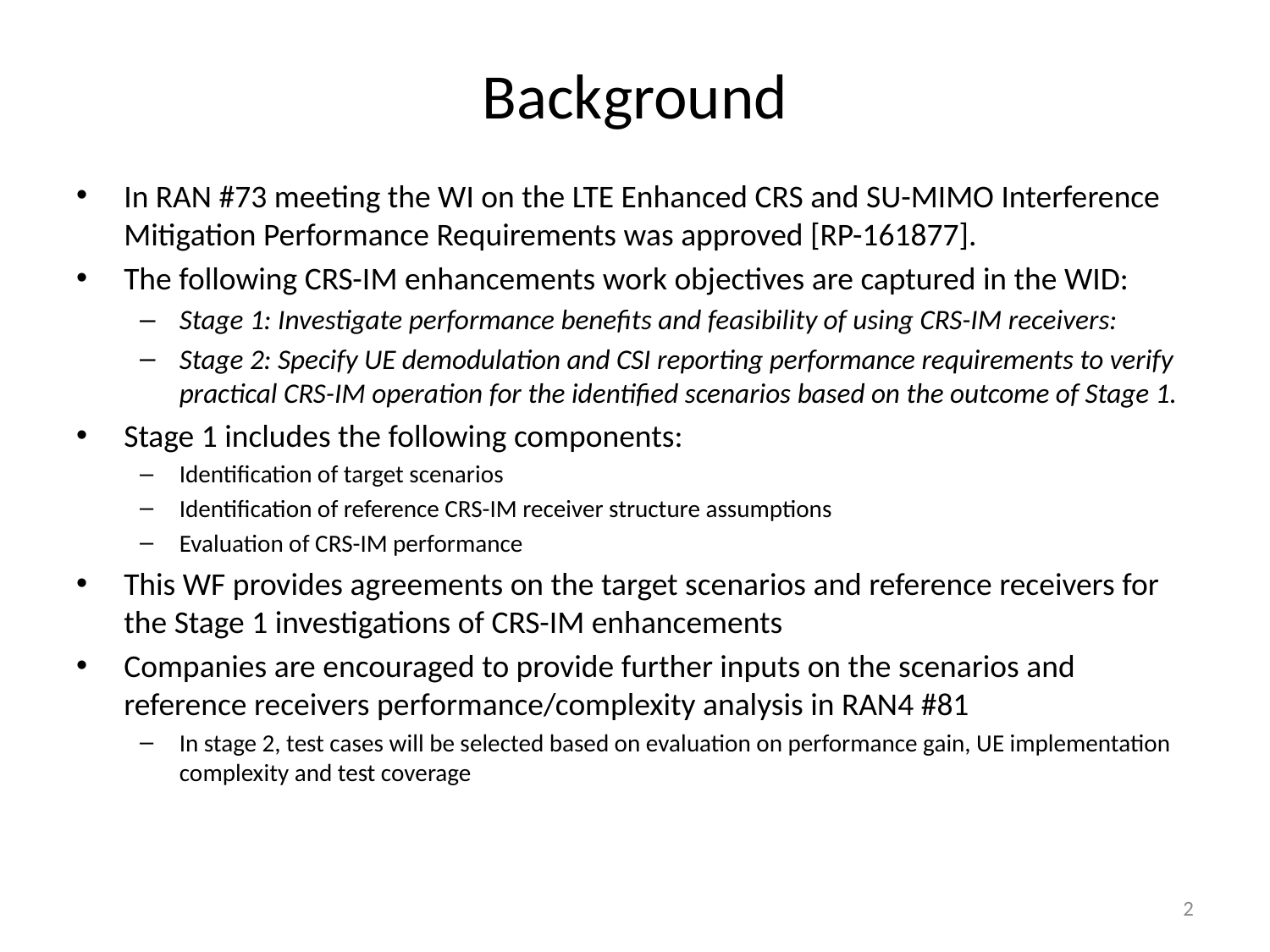

# Background
In RAN #73 meeting the WI on the LTE Enhanced CRS and SU-MIMO Interference Mitigation Performance Requirements was approved [RP-161877].
The following CRS-IM enhancements work objectives are captured in the WID:
Stage 1: Investigate performance benefits and feasibility of using CRS-IM receivers:
Stage 2: Specify UE demodulation and CSI reporting performance requirements to verify practical CRS-IM operation for the identified scenarios based on the outcome of Stage 1.
Stage 1 includes the following components:
Identification of target scenarios
Identification of reference CRS-IM receiver structure assumptions
Evaluation of CRS-IM performance
This WF provides agreements on the target scenarios and reference receivers for the Stage 1 investigations of CRS-IM enhancements
Companies are encouraged to provide further inputs on the scenarios and reference receivers performance/complexity analysis in RAN4 #81
In stage 2, test cases will be selected based on evaluation on performance gain, UE implementation complexity and test coverage
2